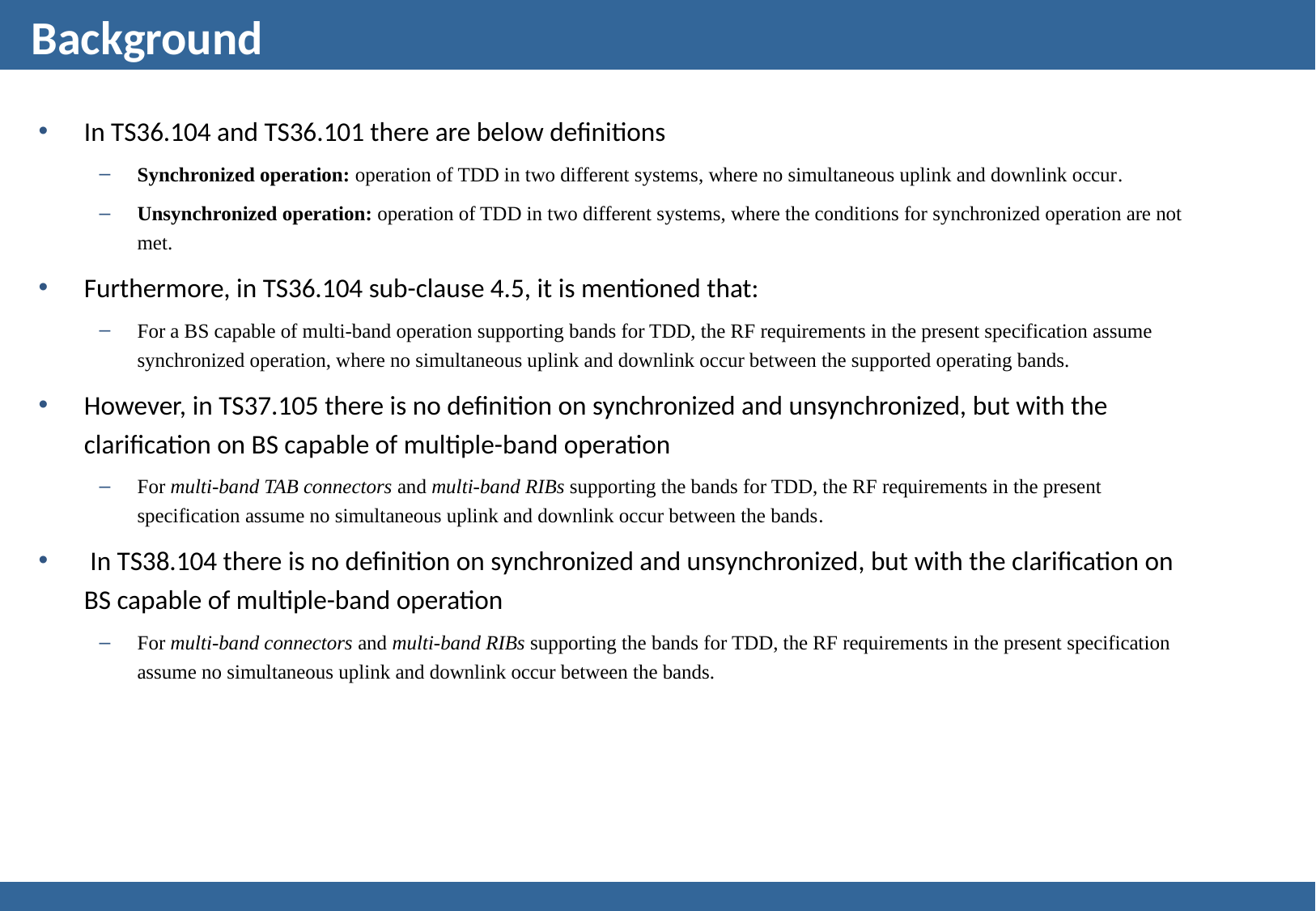

# Background
In TS36.104 and TS36.101 there are below definitions
Synchronized operation: operation of TDD in two different systems, where no simultaneous uplink and downlink occur.
Unsynchronized operation: operation of TDD in two different systems, where the conditions for synchronized operation are not met.
Furthermore, in TS36.104 sub-clause 4.5, it is mentioned that:
For a BS capable of multi-band operation supporting bands for TDD, the RF requirements in the present specification assume synchronized operation, where no simultaneous uplink and downlink occur between the supported operating bands.
However, in TS37.105 there is no definition on synchronized and unsynchronized, but with the clarification on BS capable of multiple-band operation
For multi-band TAB connectors and multi-band RIBs supporting the bands for TDD, the RF requirements in the present specification assume no simultaneous uplink and downlink occur between the bands.
 In TS38.104 there is no definition on synchronized and unsynchronized, but with the clarification on BS capable of multiple-band operation
For multi-band connectors and multi-band RIBs supporting the bands for TDD, the RF requirements in the present specification assume no simultaneous uplink and downlink occur between the bands.